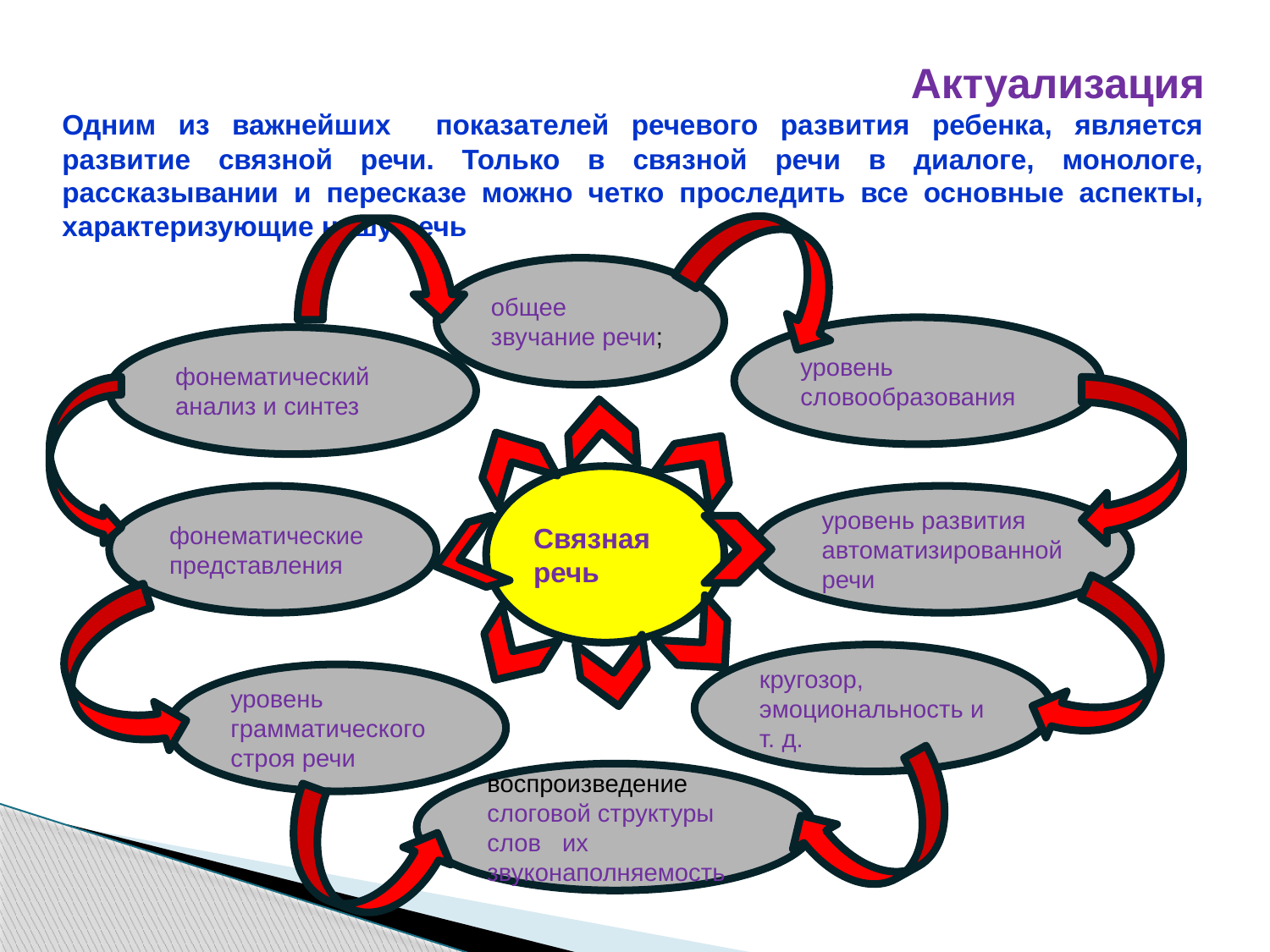

Актуализация
Одним из важнейших  показателей речевого развития ребенка, является развитие связной речи. Только в связной речи в диалоге, монологе, рассказывании и пересказе можно четко проследить все основные аспекты, характеризующие нашу речь

общее звучание речи;
уровень словообразования
фонематический анализ и синтез

Связная речь
фонематические представления
уровень развития автоматизированной речи

кругозор, эмоциональность и т. д.
уровень грамматического строя речи

воспроизведение слоговой структуры слов   их звуконаполняемость